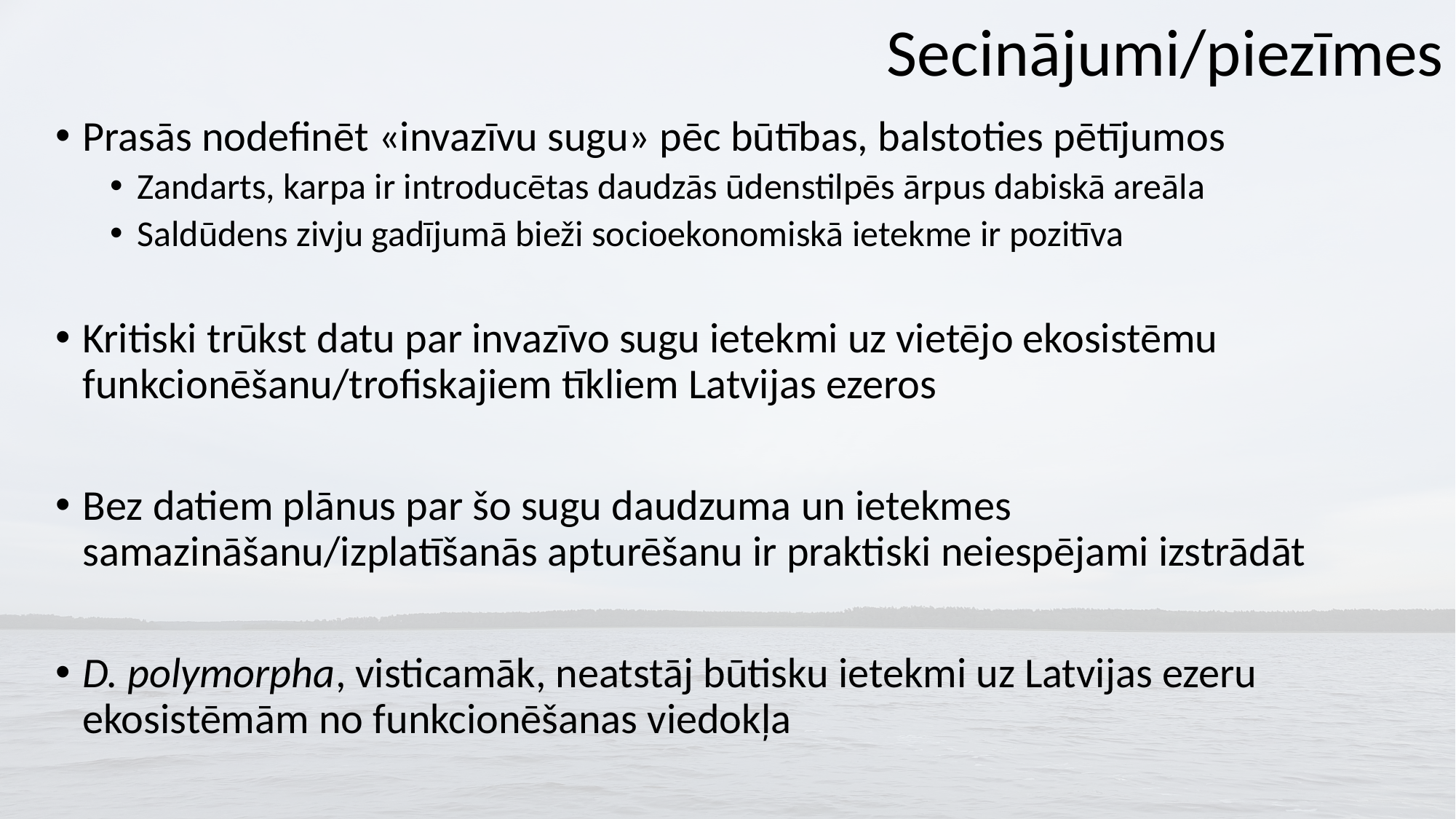

# Secinājumi/piezīmes
Prasās nodefinēt «invazīvu sugu» pēc būtības, balstoties pētījumos
Zandarts, karpa ir introducētas daudzās ūdenstilpēs ārpus dabiskā areāla
Saldūdens zivju gadījumā bieži socioekonomiskā ietekme ir pozitīva

Kritiski trūkst datu par invazīvo sugu ietekmi uz vietējo ekosistēmu funkcionēšanu/trofiskajiem tīkliem Latvijas ezeros

Bez datiem plānus par šo sugu daudzuma un ietekmes samazināšanu/izplatīšanās apturēšanu ir praktiski neiespējami izstrādāt

D. polymorpha, visticamāk, neatstāj būtisku ietekmi uz Latvijas ezeru ekosistēmām no funkcionēšanas viedokļa